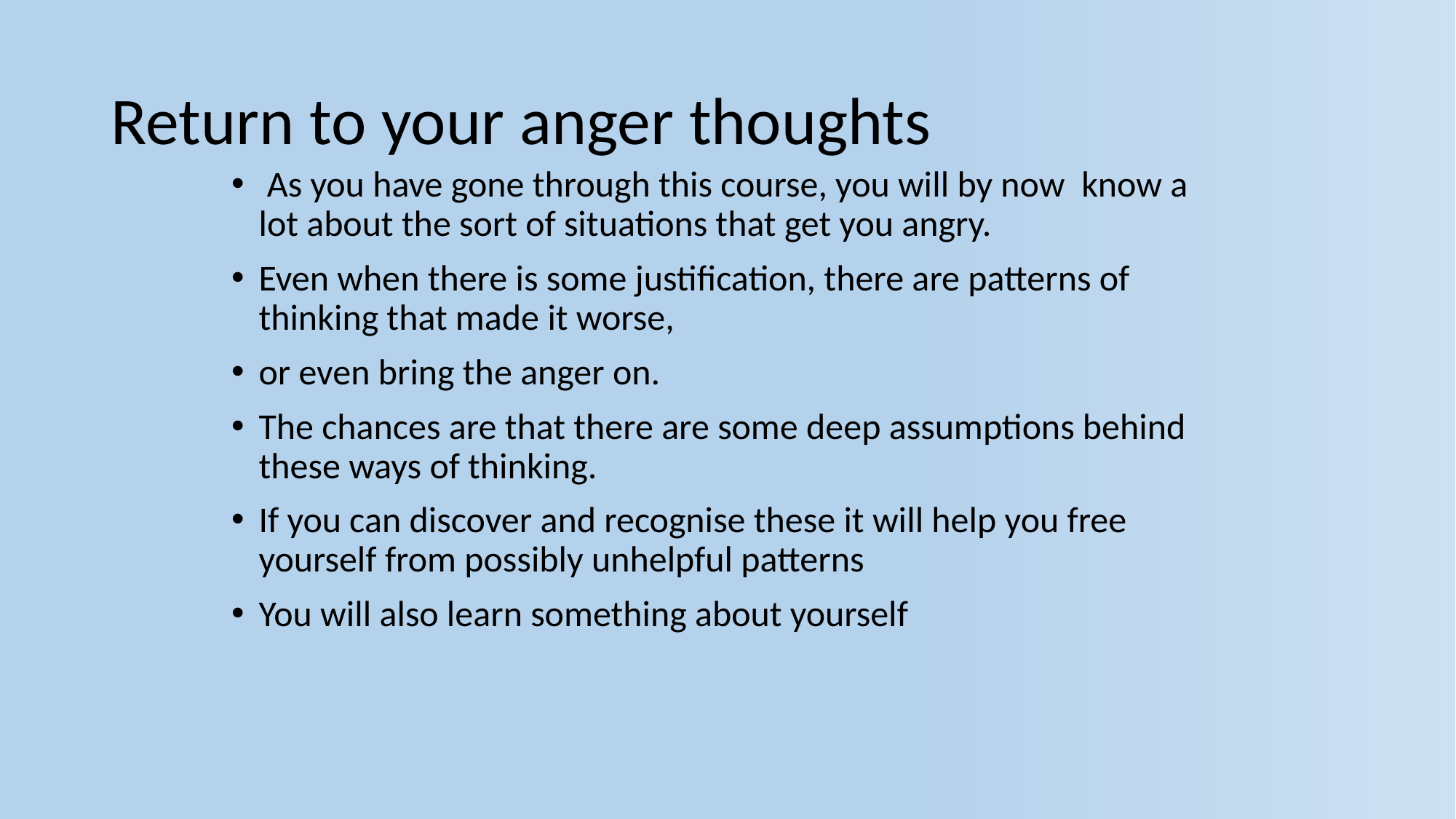

# Return to your anger thoughts
 As you have gone through this course, you will by now  know a lot about the sort of situations that get you angry.
Even when there is some justification, there are patterns of thinking that made it worse,
or even bring the anger on.
The chances are that there are some deep assumptions behind these ways of thinking.
If you can discover and recognise these it will help you free yourself from possibly unhelpful patterns
You will also learn something about yourself